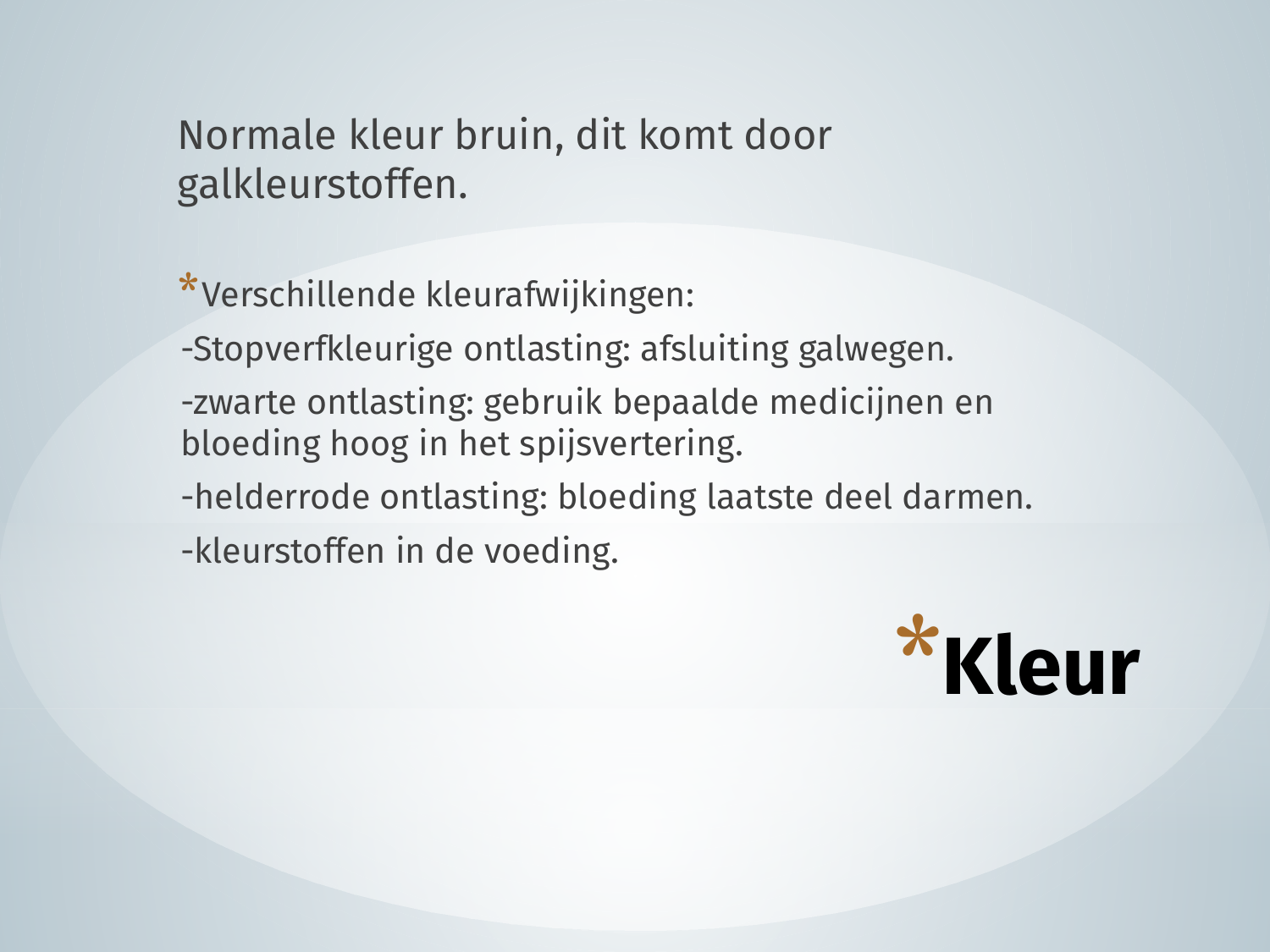

Normale kleur bruin, dit komt door galkleurstoffen.

Verschillende kleurafwijkingen:
-Stopverfkleurige ontlasting: afsluiting galwegen.
-zwarte ontlasting: gebruik bepaalde medicijnen en   bloeding hoog in het spijsvertering.
-helderrode ontlasting: bloeding laatste deel darmen.
-kleurstoffen in de voeding.
# Kleur